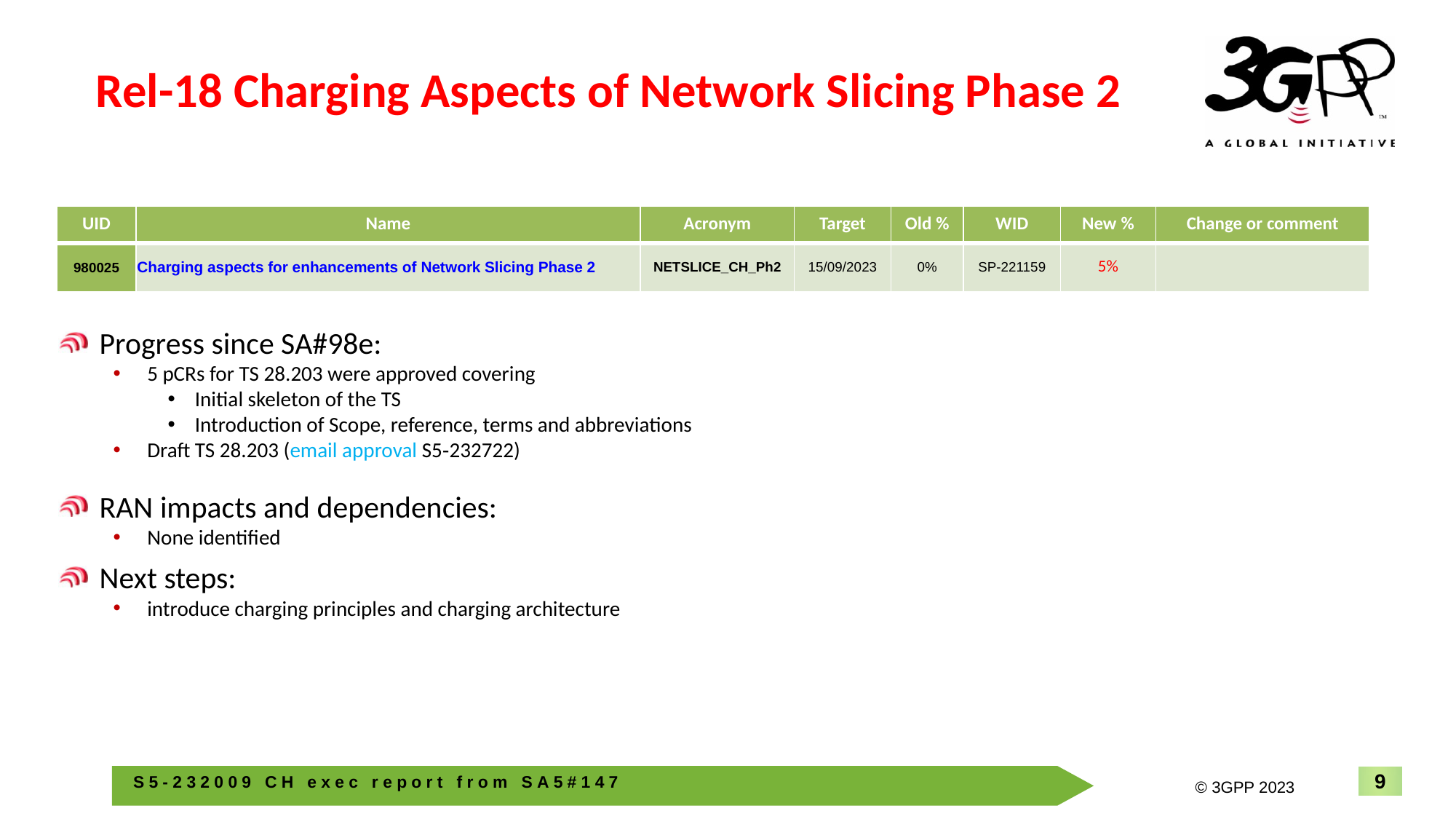

# Rel-18 Charging Aspects of Network Slicing Phase 2
| UID | Name | Acronym | Target | Old % | WID | New % | Change or comment |
| --- | --- | --- | --- | --- | --- | --- | --- |
| 980025 | Charging aspects for enhancements of Network Slicing Phase 2 | NETSLICE\_CH\_Ph2 | 15/09/2023 | 0% | SP-221159 | 5% |  |
Progress since SA#98e:
5 pCRs for TS 28.203 were approved covering
Initial skeleton of the TS
Introduction of Scope, reference, terms and abbreviations
Draft TS 28.203 (email approval S5‑232722)

RAN impacts and dependencies:
None identified
Next steps:
introduce charging principles and charging architecture